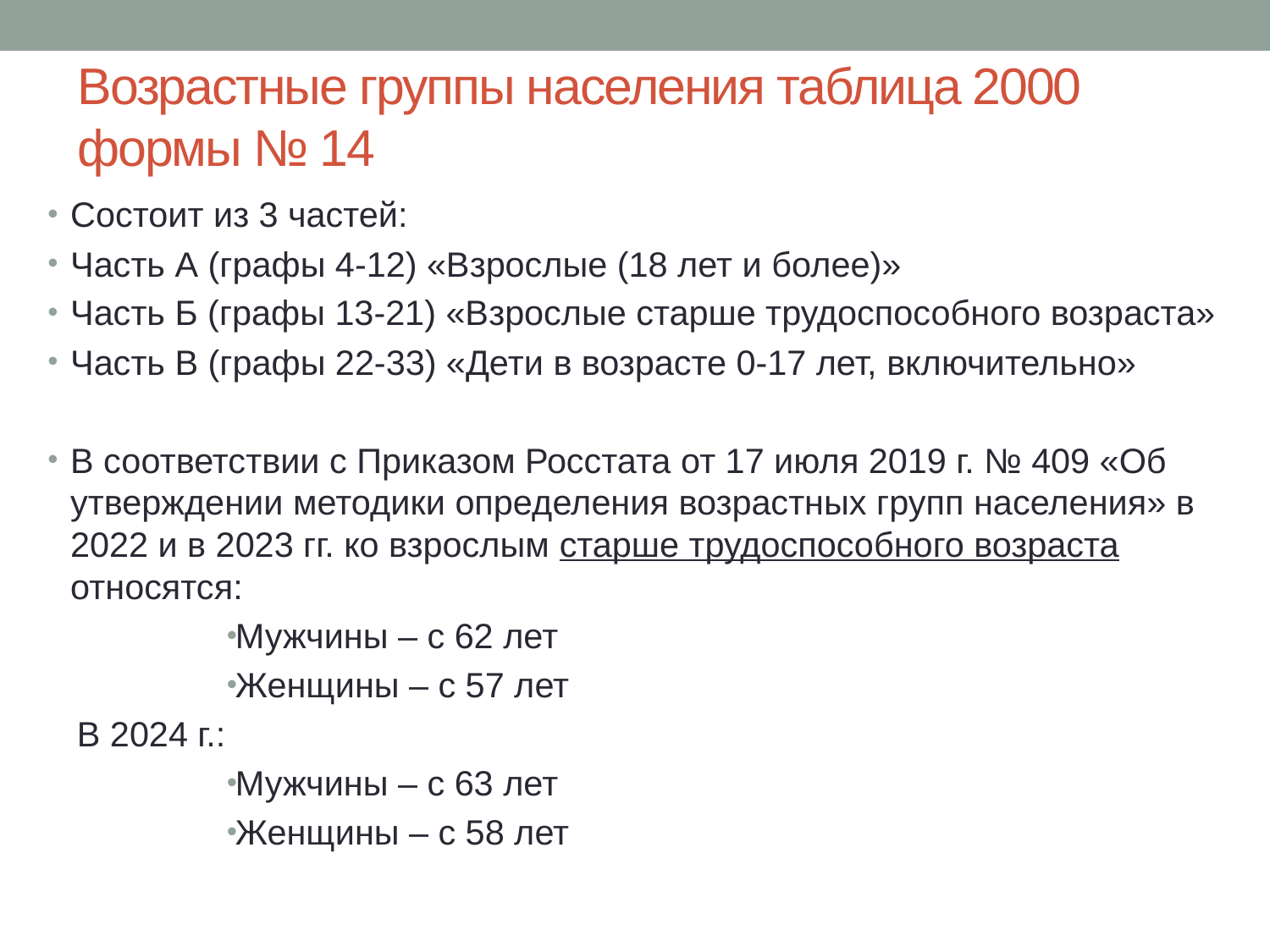

# Возрастные группы населения таблица 2000 формы № 14
Состоит из 3 частей:
Часть А (графы 4-12) «Взрослые (18 лет и более)»
Часть Б (графы 13-21) «Взрослые старше трудоспособного возраста»
Часть В (графы 22-33) «Дети в возрасте 0-17 лет, включительно»

В соответствии с Приказом Росстата от 17 июля 2019 г. № 409 «Об утверждении методики определения возрастных групп населения» в 2022 и в 2023 гг. ко взрослым старше трудоспособного возраста относятся:
Мужчины – с 62 лет
Женщины – с 57 лет
   В 2024 г.:
Мужчины – с 63 лет
Женщины – с 58 лет